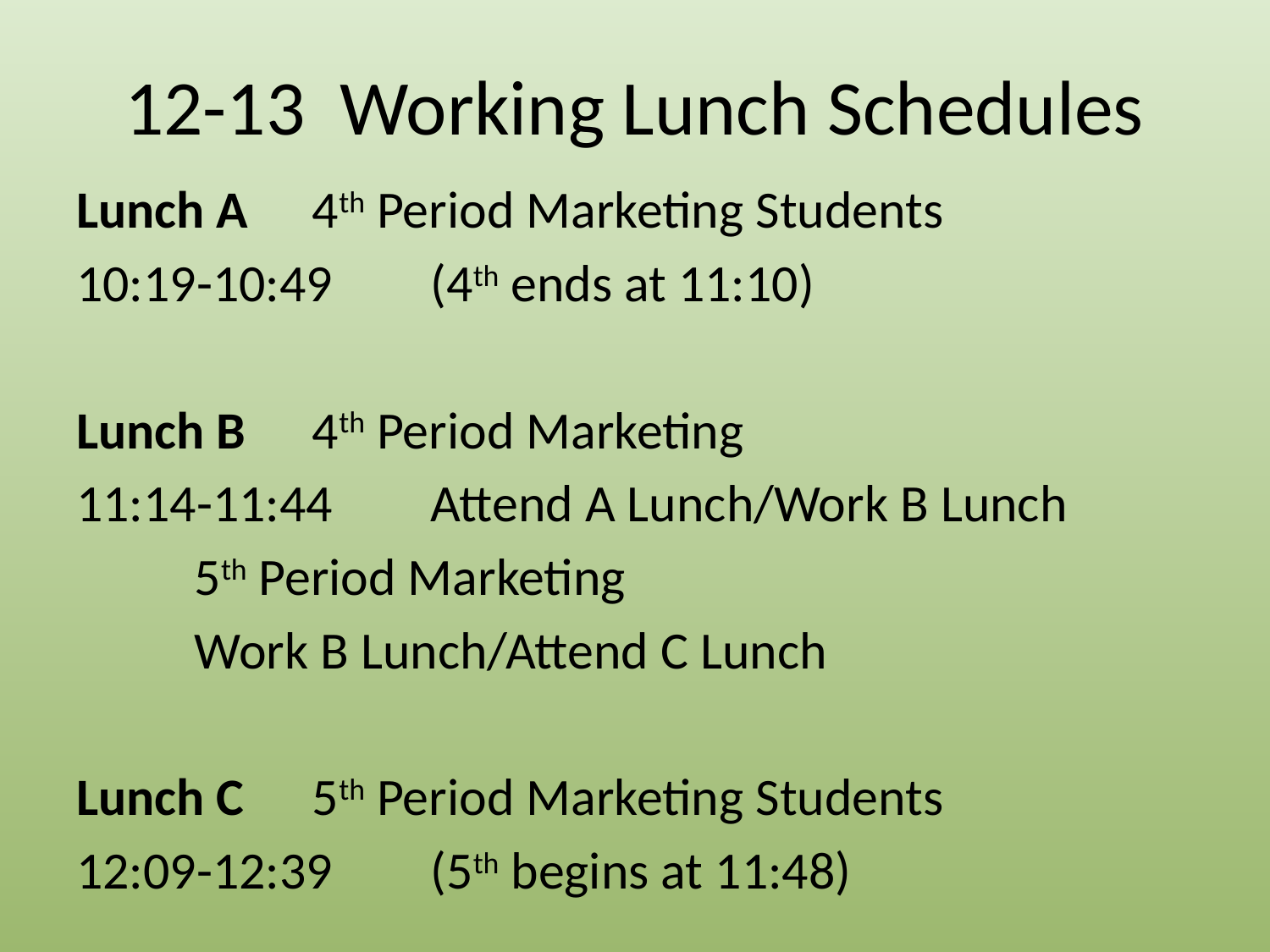

# 12-13  Working Lunch Schedules
Lunch A	4th Period Marketing Students
10:19-10:49	(4th ends at 11:10)

Lunch B 	4th Period Marketing
11:14-11:44 	Attend A Lunch/Work B Lunch
	5th Period Marketing
	Work B Lunch/Attend C Lunch

Lunch C 	5th Period Marketing Students
12:09-12:39	(5th begins at 11:48)